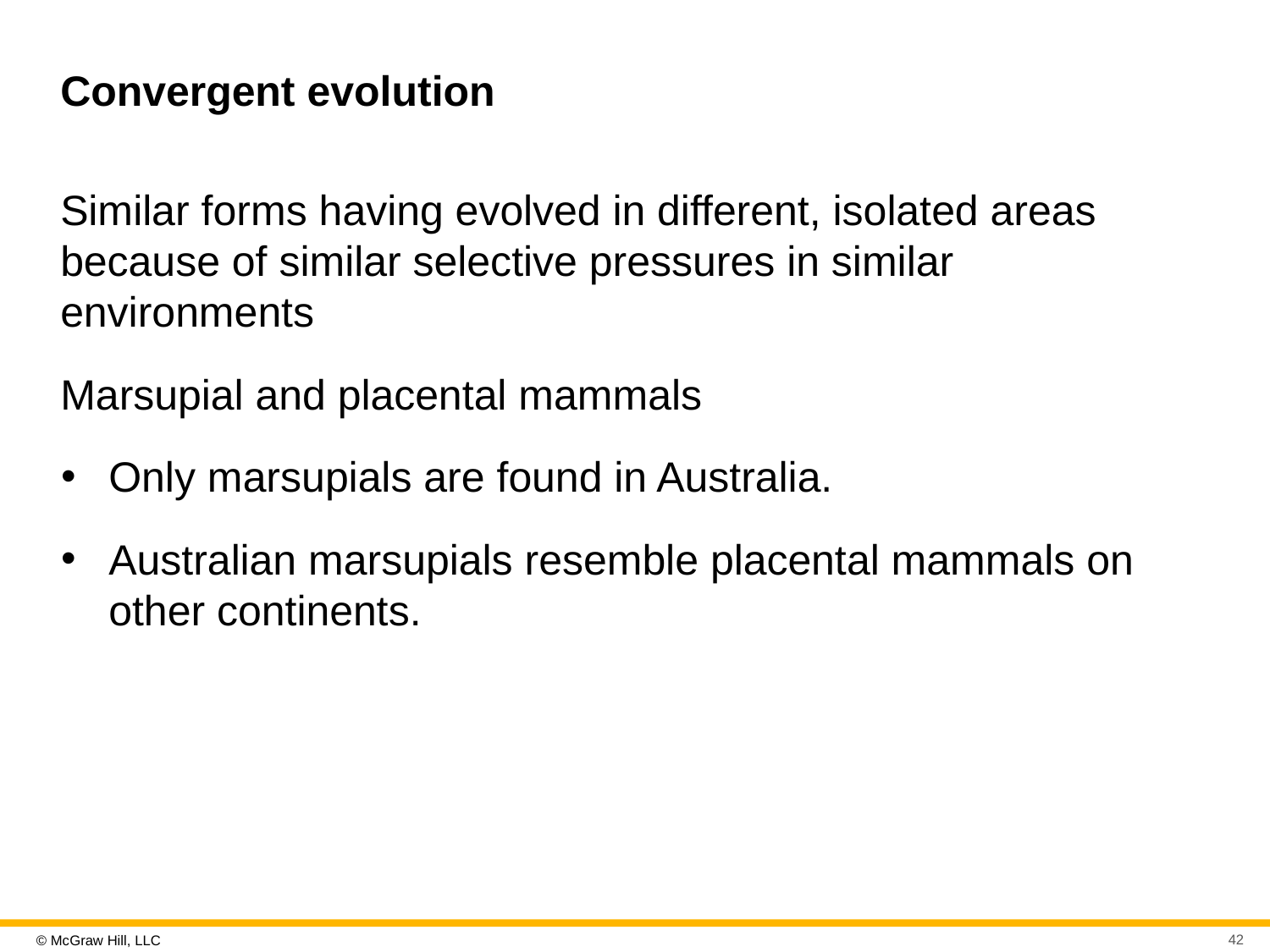

# Convergent evolution
Similar forms having evolved in different, isolated areas because of similar selective pressures in similar environments
Marsupial and placental mammals
Only marsupials are found in Australia.
Australian marsupials resemble placental mammals on other continents.
42